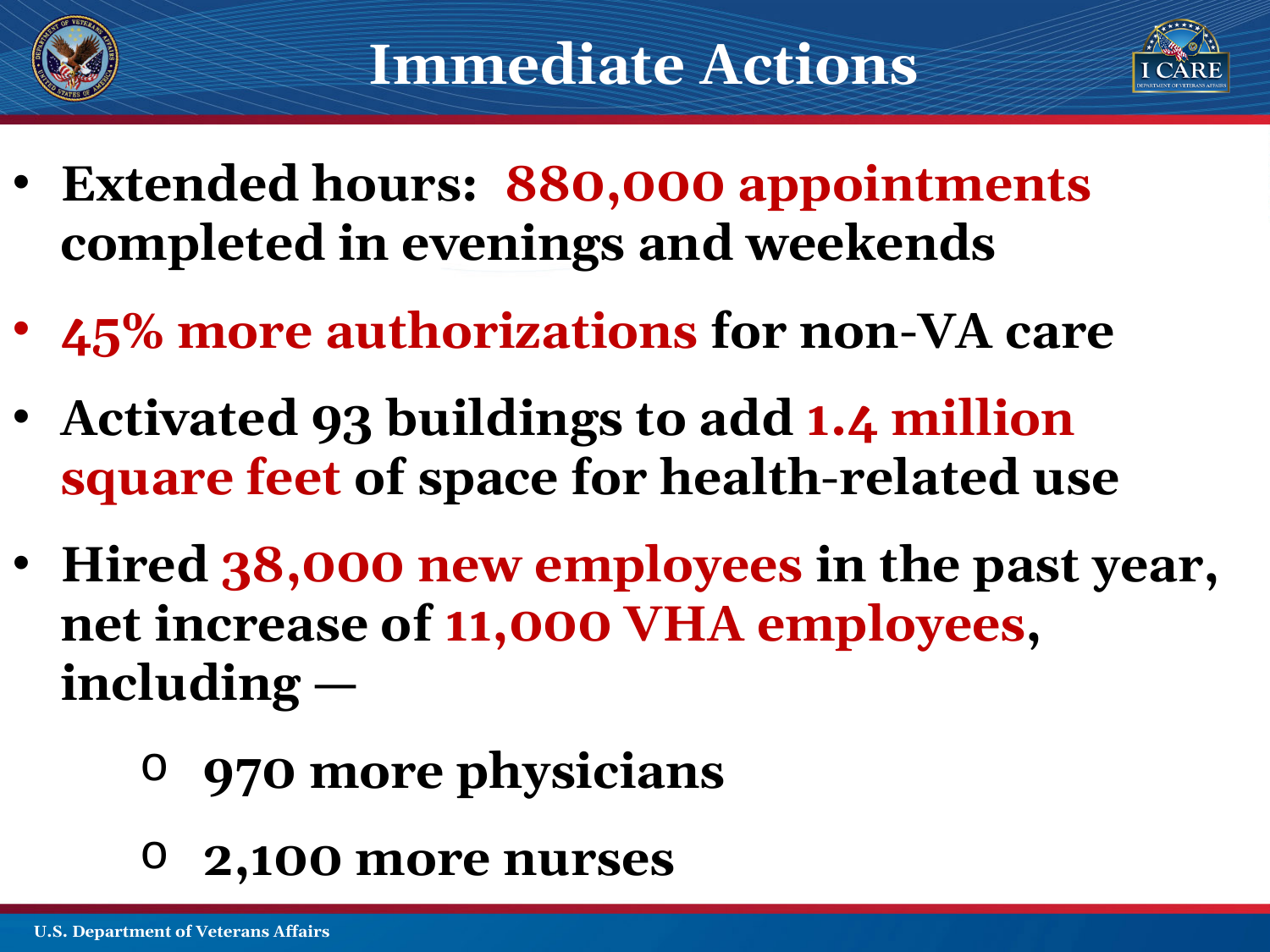

Immediate Actions
Extended hours:  880,000 appointments completed in evenings and weekends
45% more authorizations for non-VA care
Activated 93 buildings to add 1.4 million square feet of space for health-related use
Hired 38,000 new employees in the past year, net increase of 11,000 VHA employees, including —
970 more physicians
2,100 more nurses